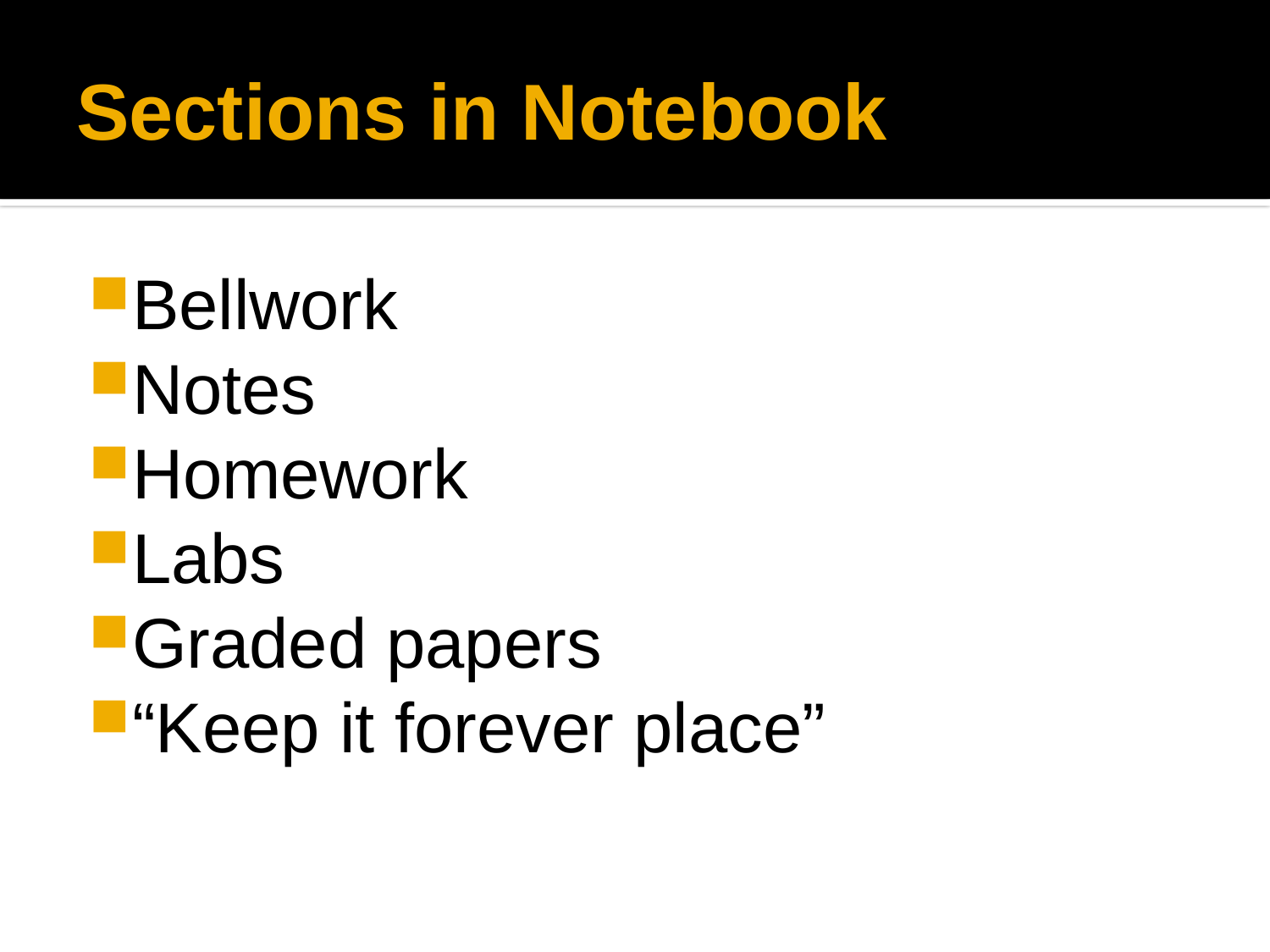

# Sections in Notebook
Bellwork
Notes
Homework
Labs
Graded papers
“Keep it forever place”